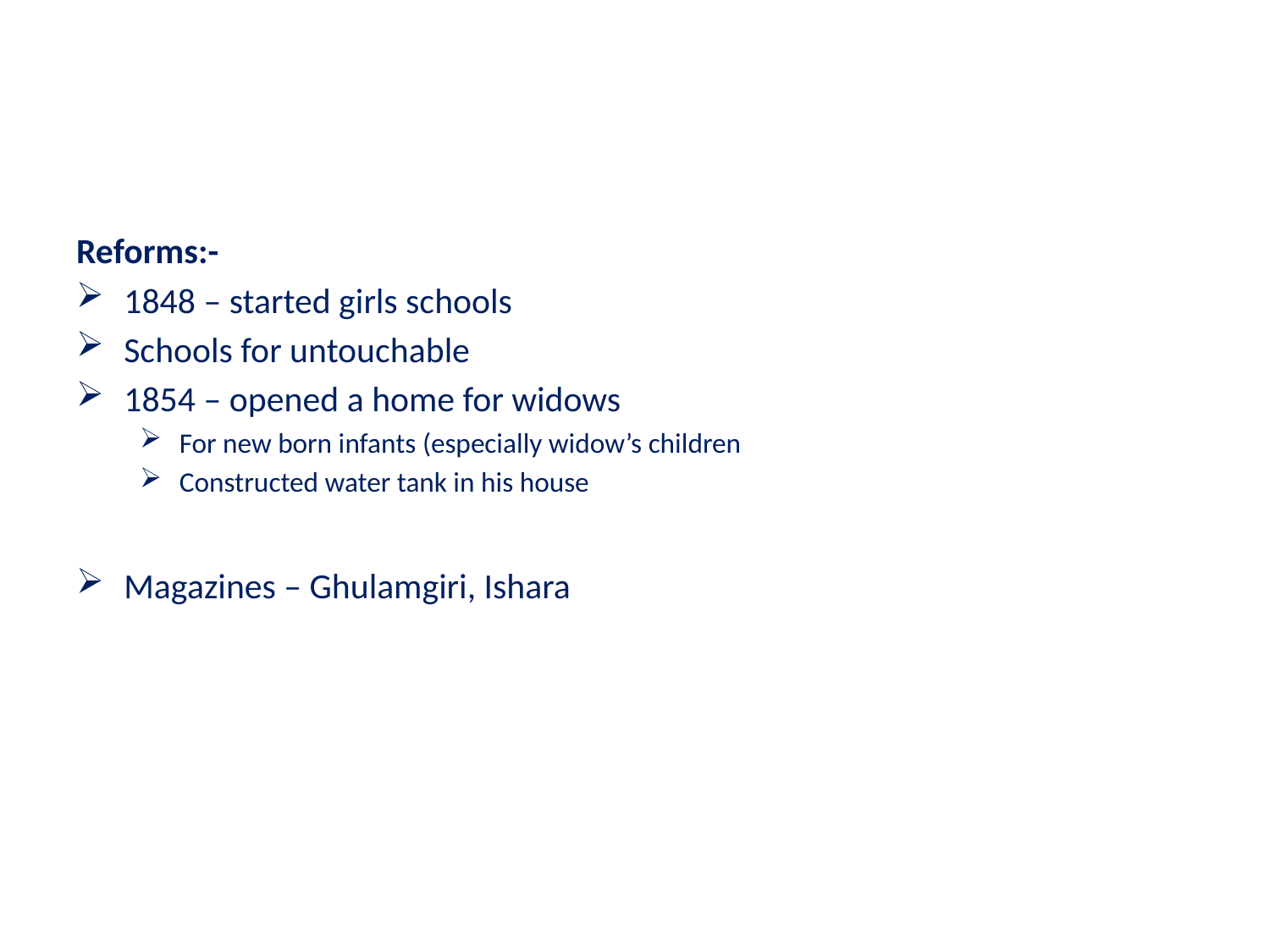

#
Reforms:-
1848 – started girls schools
Schools for untouchable
1854 – opened a home for widows
For new born infants (especially widow’s children
Constructed water tank in his house

Magazines – Ghulamgiri, Ishara